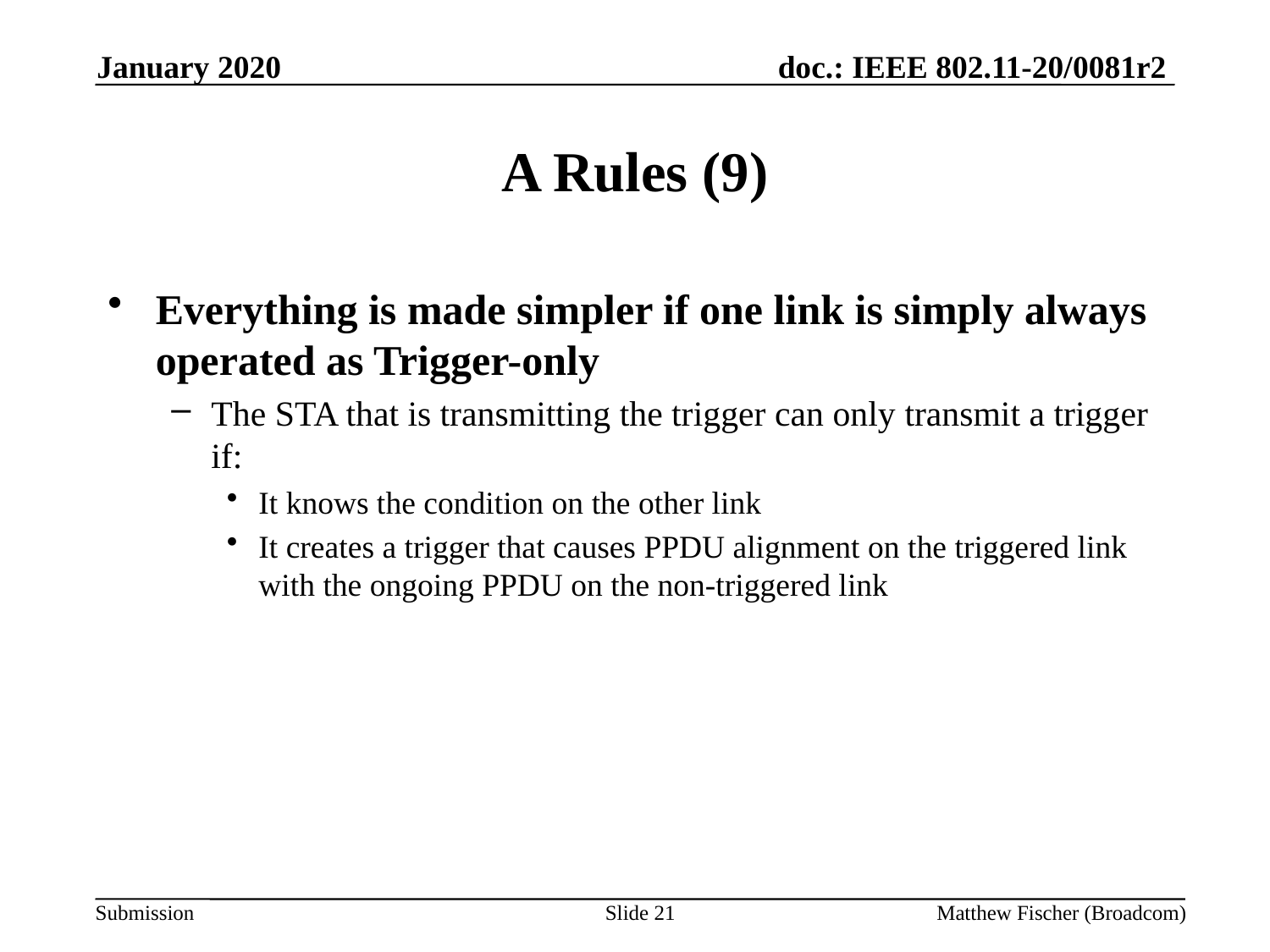

January 2020
# A Rules (9)
Everything is made simpler if one link is simply always operated as Trigger-only
The STA that is transmitting the trigger can only transmit a trigger if:
It knows the condition on the other link
It creates a trigger that causes PPDU alignment on the triggered link with the ongoing PPDU on the non-triggered link

Slide 21
Matthew Fischer (Broadcom)